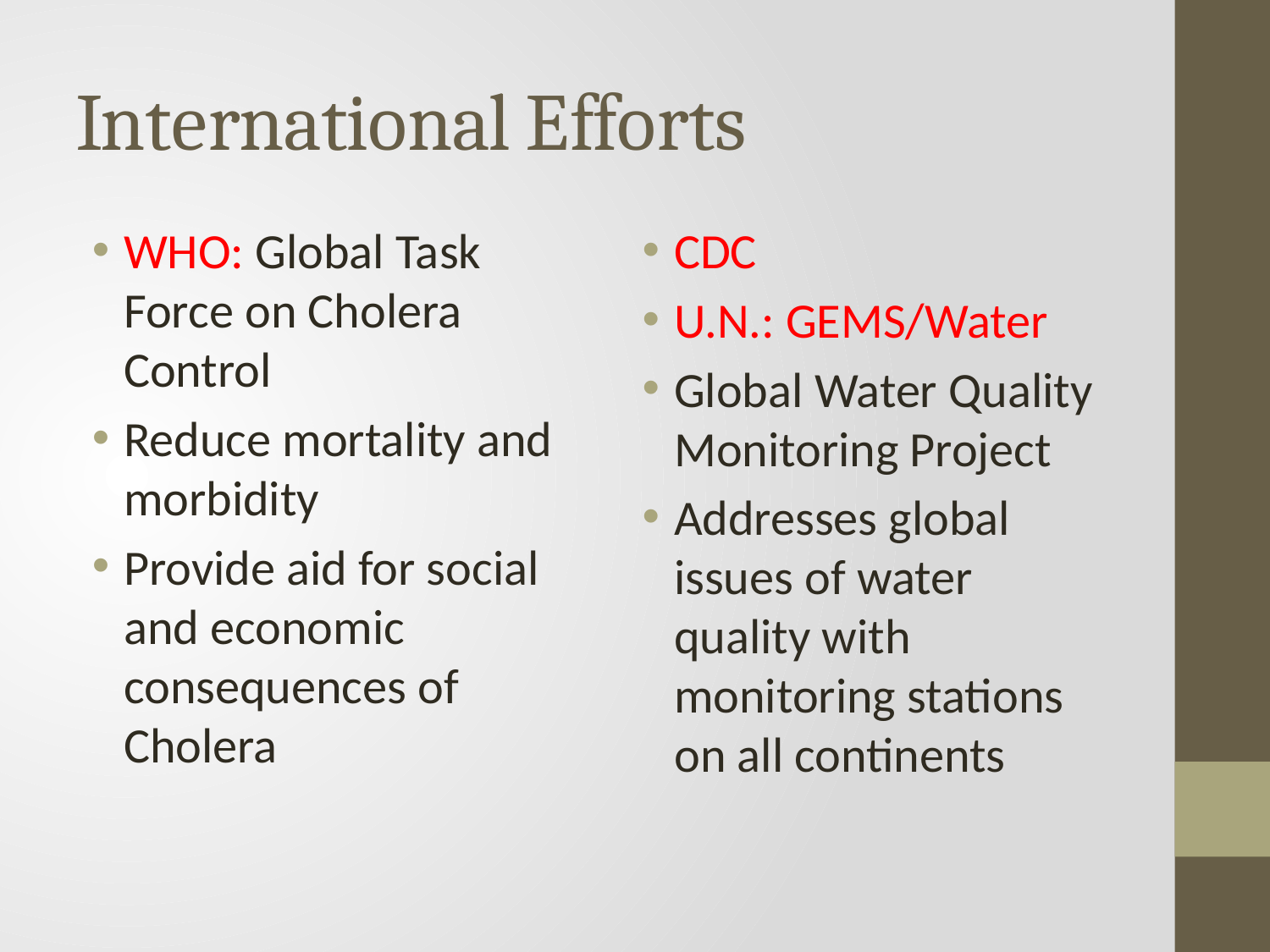

# International Efforts
WHO: Global Task Force on Cholera Control
Reduce mortality and morbidity
Provide aid for social and economic consequences of Cholera

CDC
U.N.: GEMS/Water
Global Water Quality Monitoring Project
Addresses global issues of water quality with monitoring stations on all continents